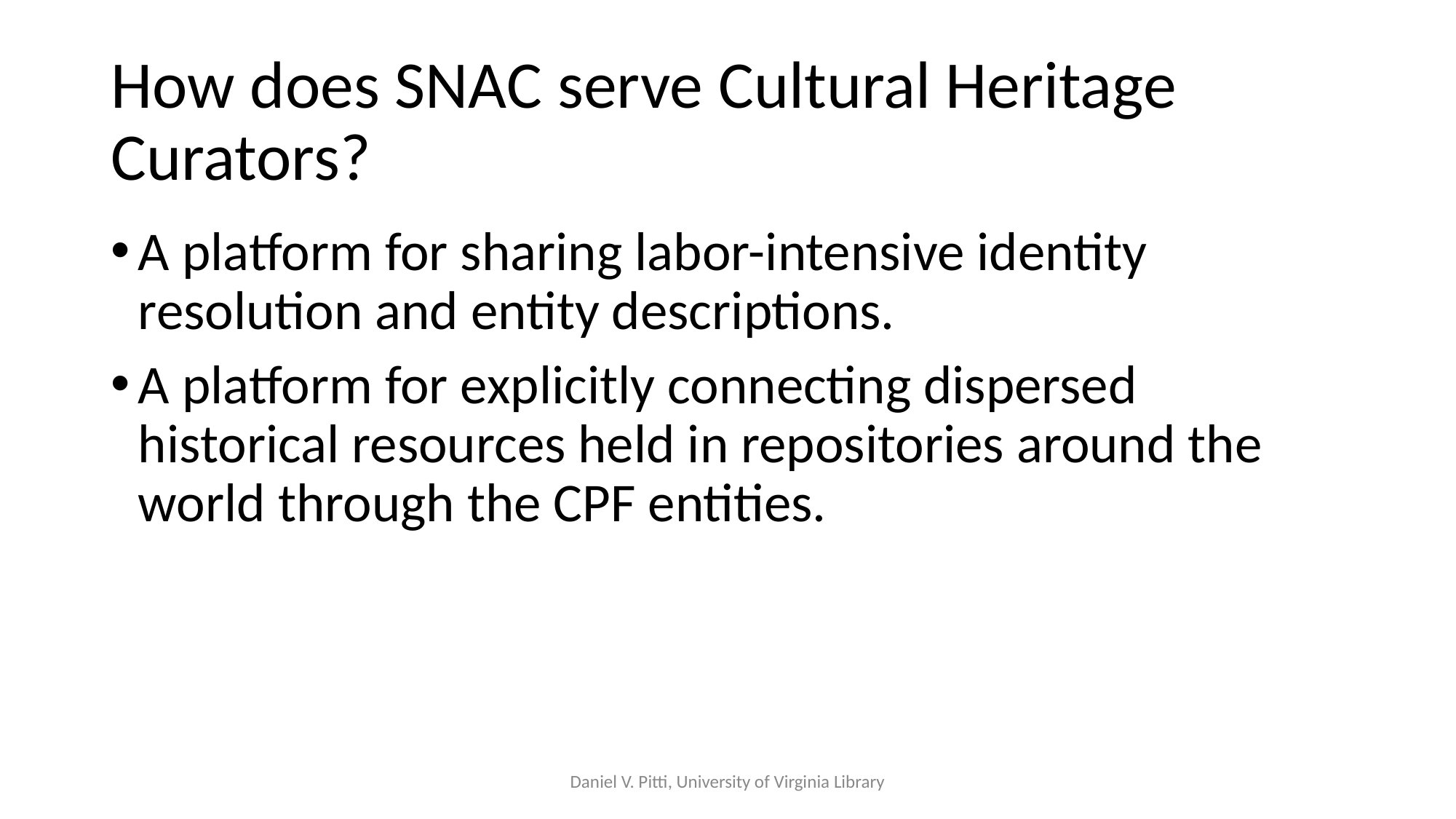

# How does SNAC serve Cultural Heritage Curators?
A platform for sharing labor-intensive identity resolution and entity descriptions.
A platform for explicitly connecting dispersed historical resources held in repositories around the world through the CPF entities.

Daniel V. Pitti, University of Virginia Library